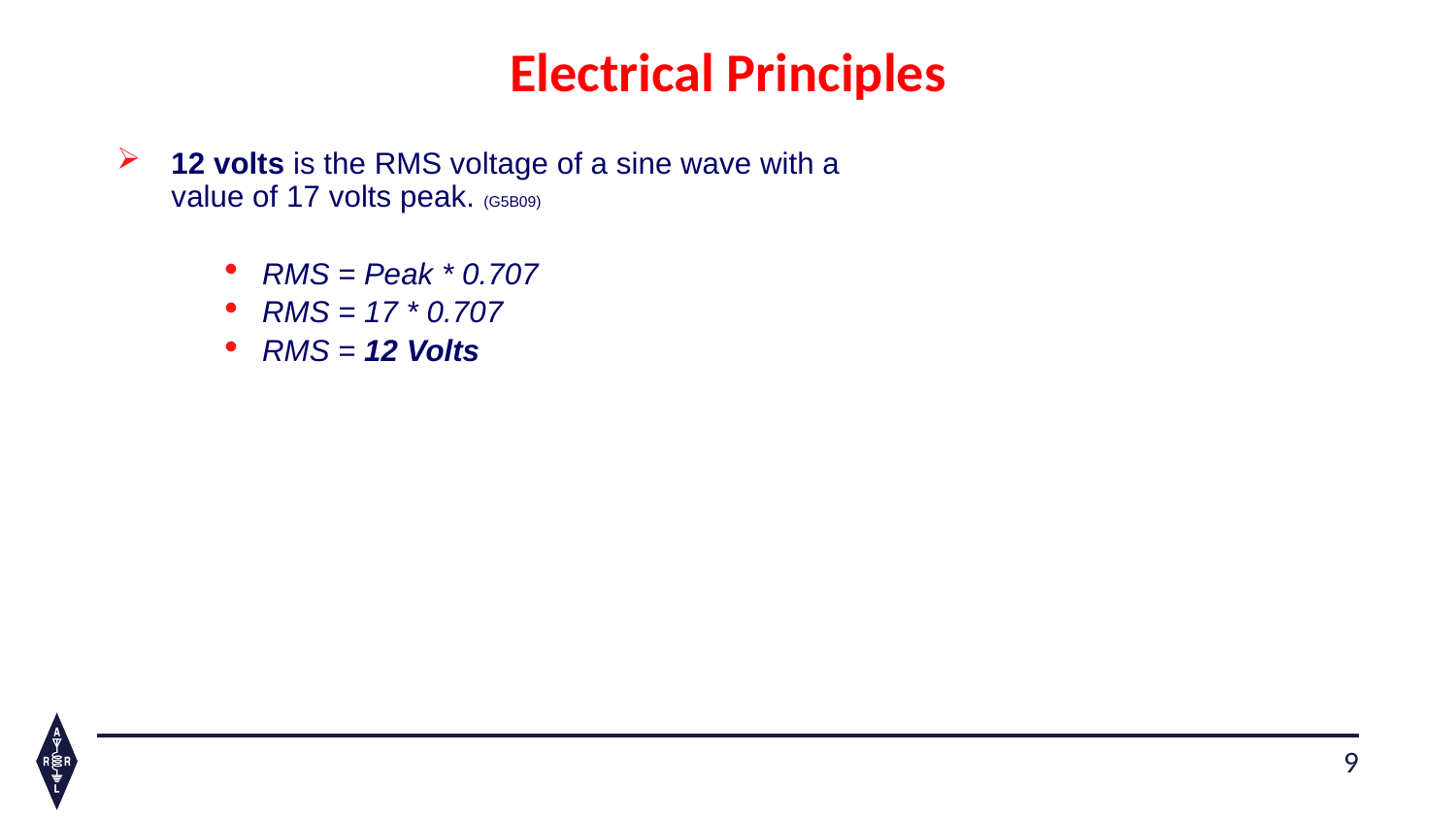

# Electrical Principles

12 volts is the RMS voltage of a sine wave with a value of 17 volts peak. (G5B09)

RMS = Peak * 0.707
RMS = 17 * 0.707
RMS = 12 Volts

9